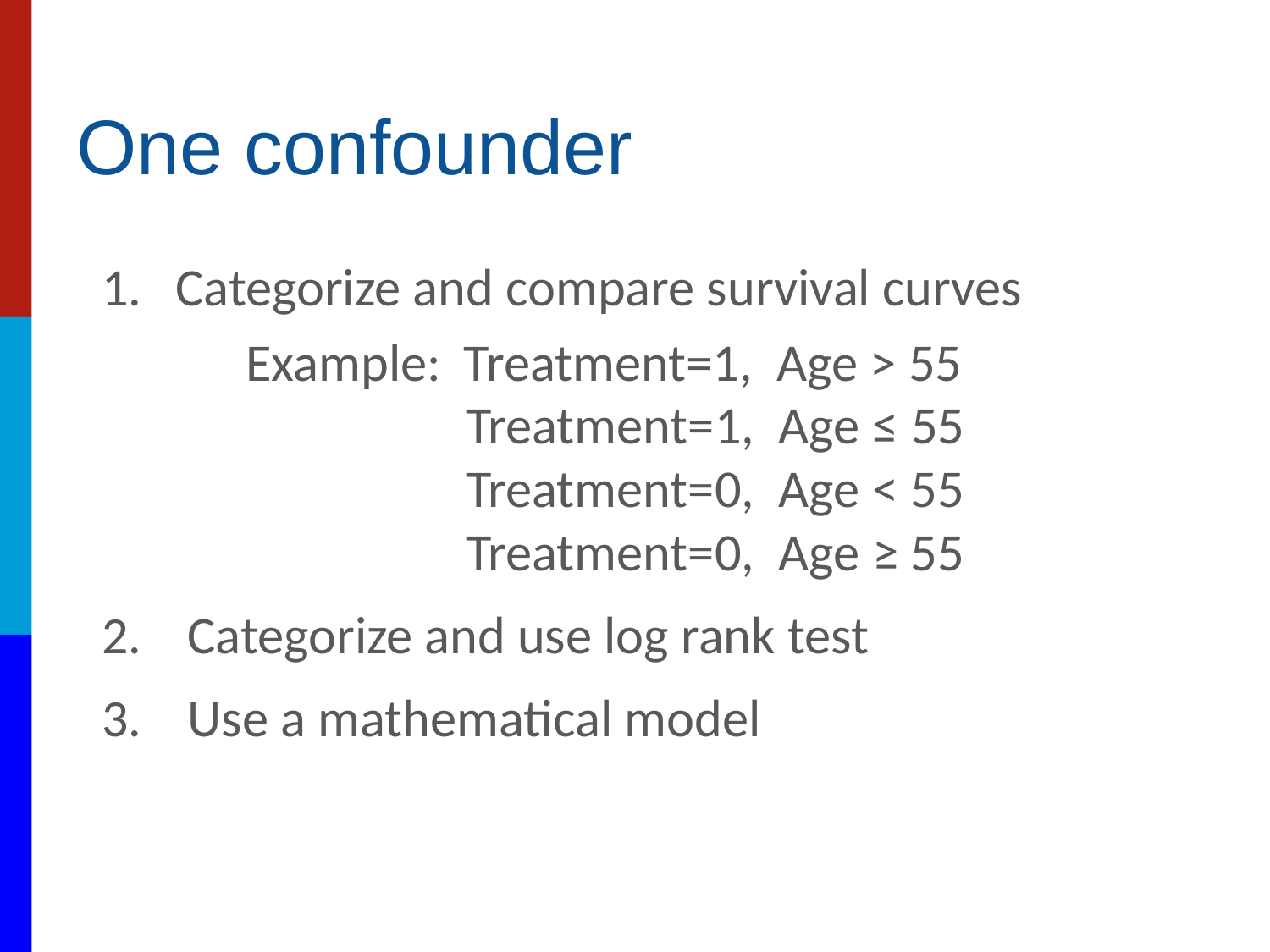

# One confounder
Categorize and compare survival curves
Example:  Treatment=1,  Age > 55
                         Treatment=1,  Age ≤ 55
                         Treatment=0,  Age < 55
                         Treatment=0,  Age ≥ 55
 Categorize and use log rank test
 Use a mathematical model